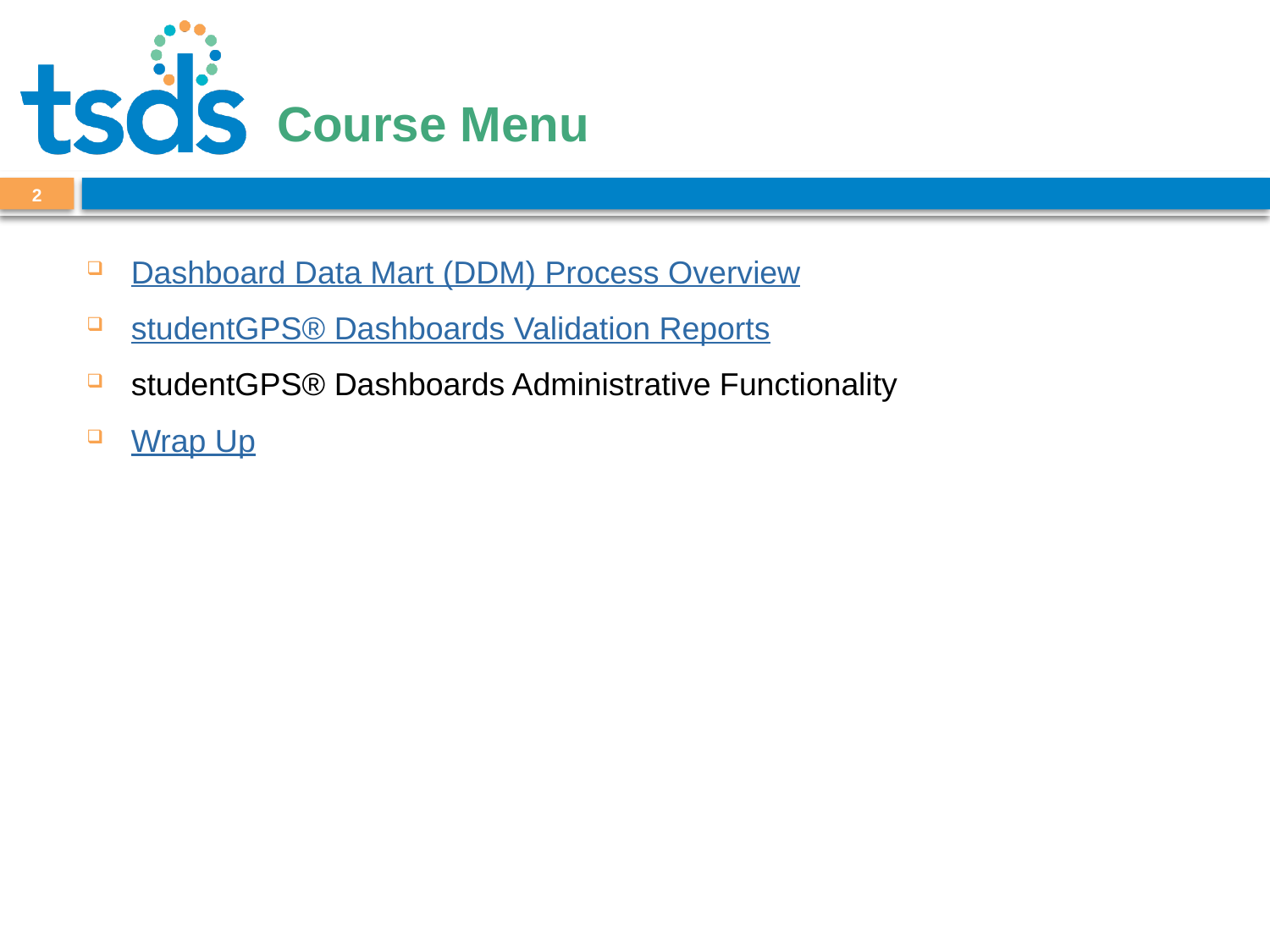

# Course Menu
2
Dashboard Data Mart (DDM) Process Overview
studentGPS® Dashboards Validation Reports
studentGPS® Dashboards Administrative Functionality
Wrap Up